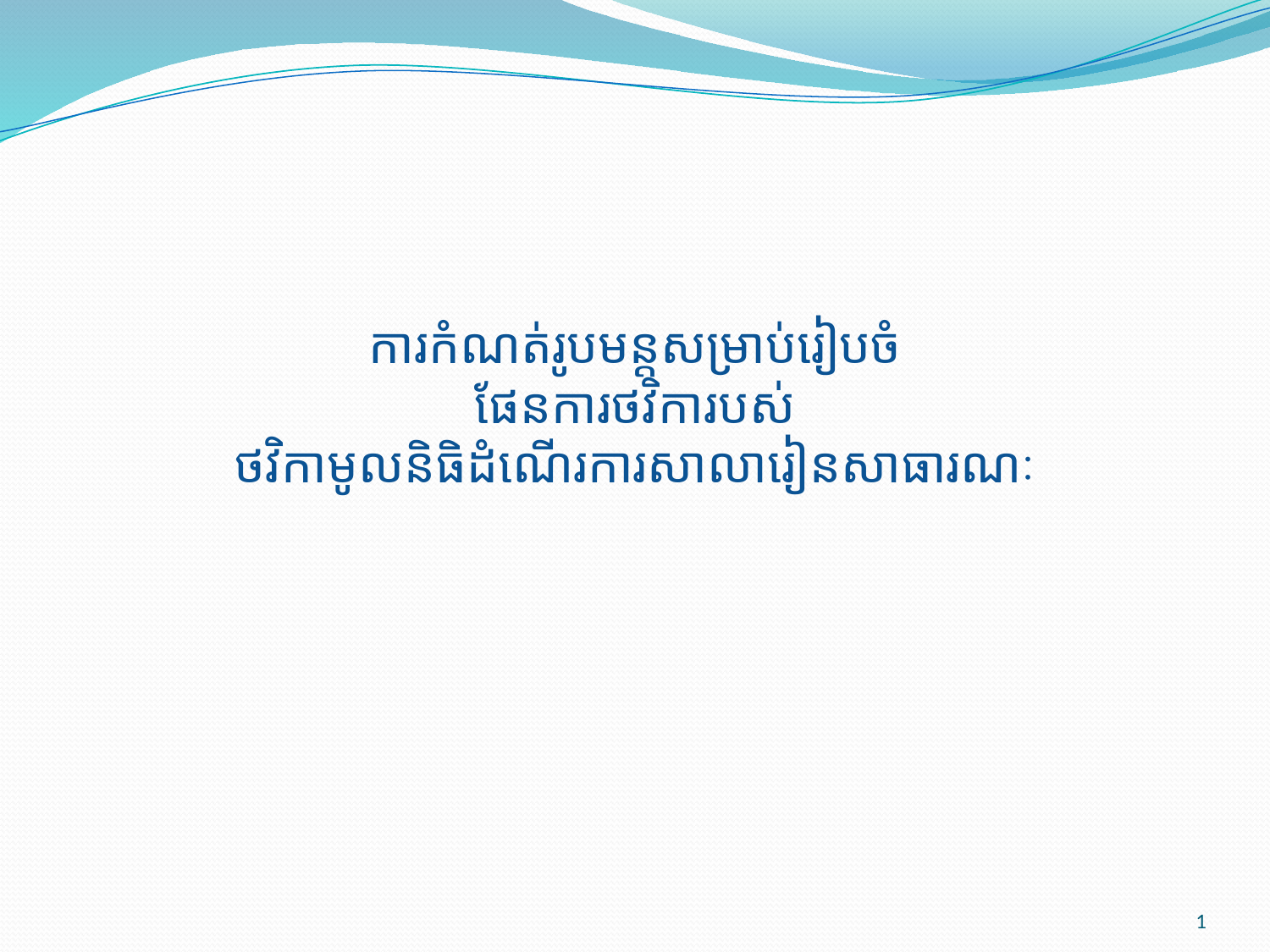

ការកំណត់រូបមន្តសម្រាប់រៀបចំ
ផែនការថវិការបស់
ថវិកាមូលនិធិដំណើរការសាលារៀនសាធារណៈ
1